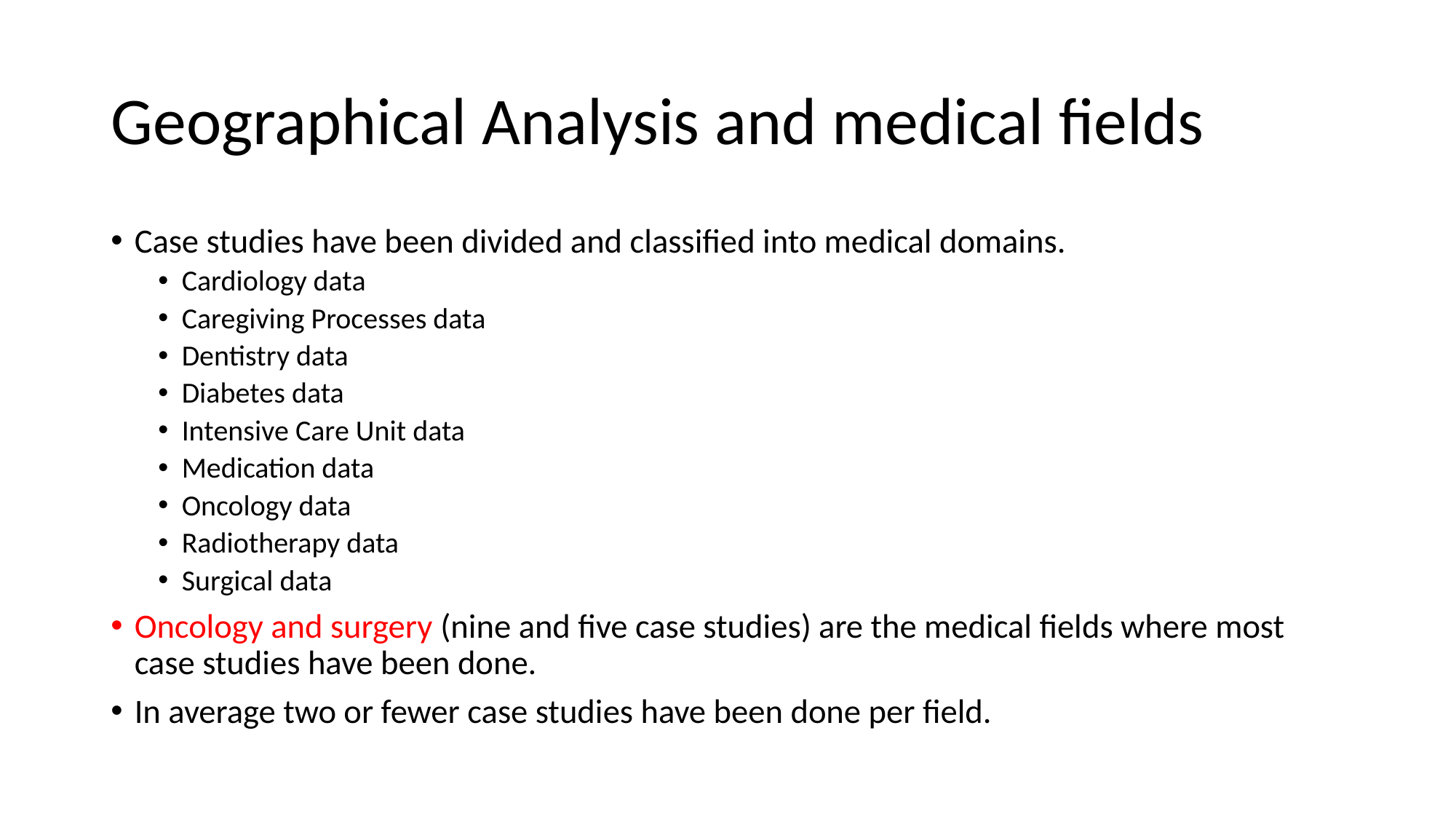

# Geographical Analysis and medical fields
Case studies have been divided and classified into medical domains.
Cardiology data
Caregiving Processes data
Dentistry data
Diabetes data
Intensive Care Unit data
Medication data
Oncology data
Radiotherapy data
Surgical data
Oncology and surgery (nine and five case studies) are the medical fields where most case studies have been done.
In average two or fewer case studies have been done per field.